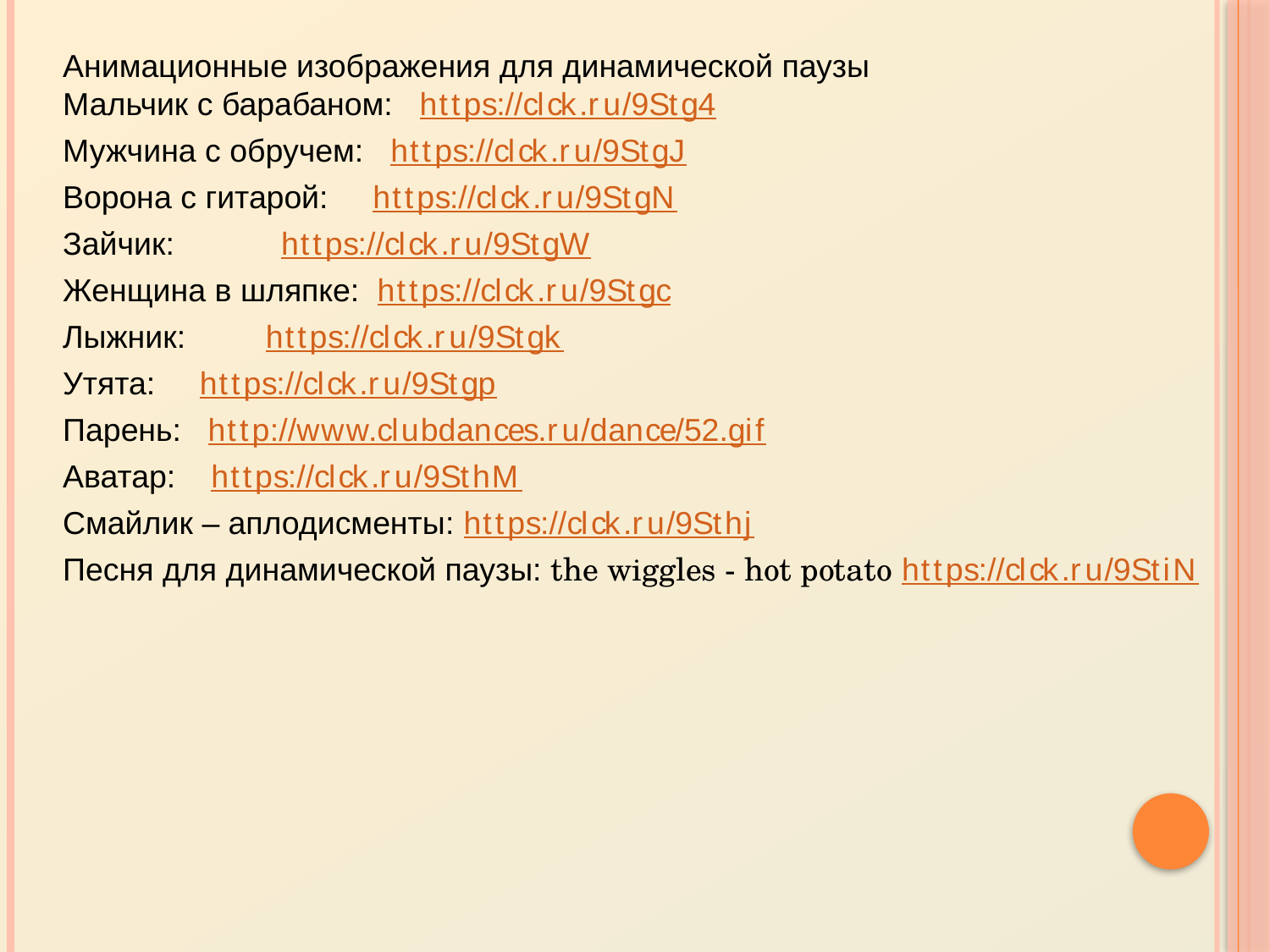

Анимационные изображения для динамической паузы
Мальчик с барабаном:   https://clck.ru/9Stg4
Мужчина с обручем:   https://clck.ru/9StgJ
Ворона с гитарой:     https://clck.ru/9StgN
Зайчик:            https://clck.ru/9StgW
Женщина в шляпке:  https://clck.ru/9Stgc
Лыжник:         https://clck.ru/9Stgk
Утята:     https://clck.ru/9Stgp
Парень:   http://www.clubdances.ru/dance/52.gif
Аватар:    https://clck.ru/9SthM
Смайлик – аплодисменты: https://clck.ru/9Sthj
Песня для динамической паузы: the wiggles - hot potato https://clck.ru/9StiN